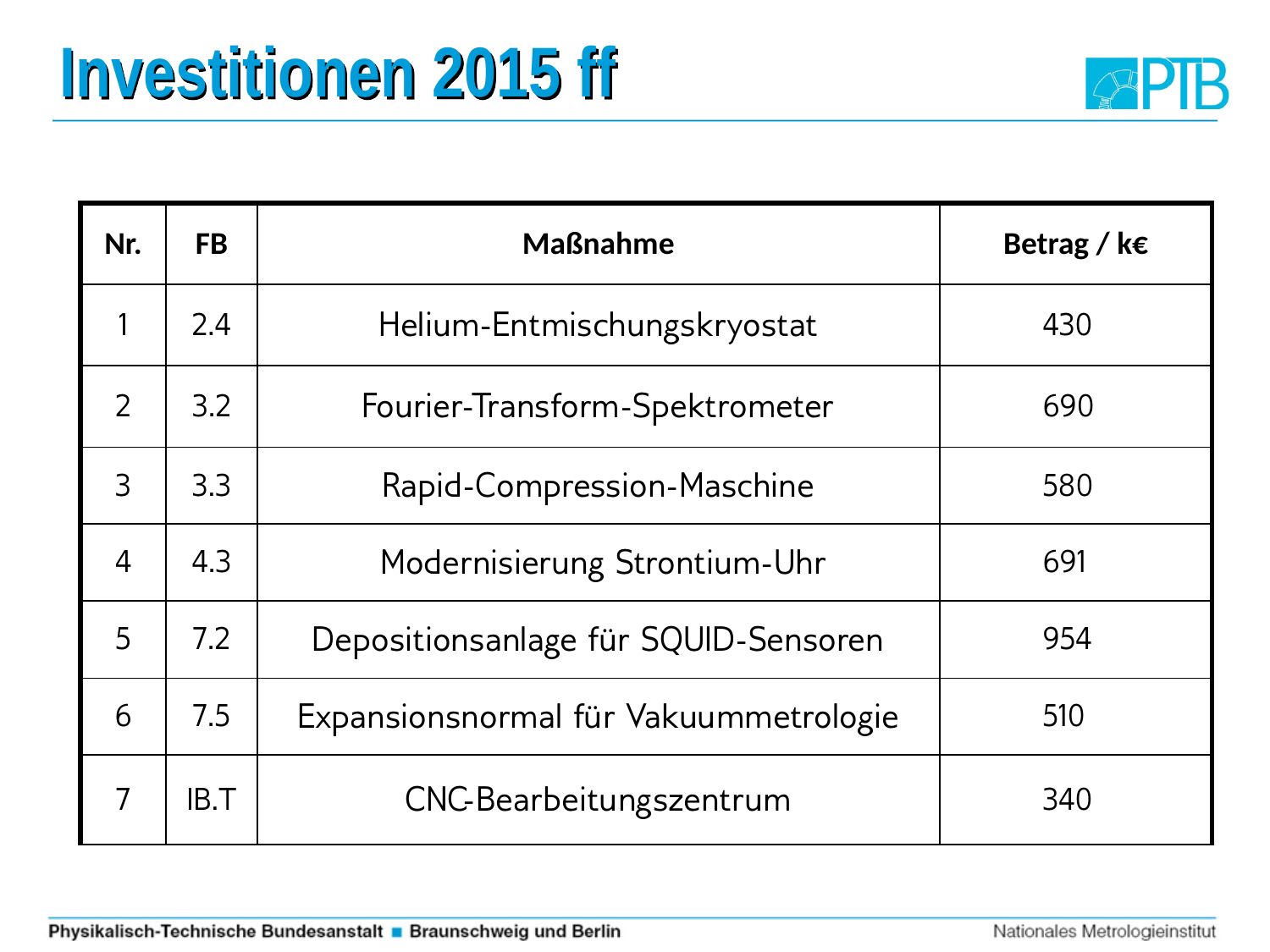

Investitionen 2015 ff
| Nr. | FB | Maßnahme | Betrag / k€ |
| --- | --- | --- | --- |
| 1 | 2.4 | Helium-Entmischungskryostat | 430 |
| 2 | 3.2 | Fourier-Transform-Spektrometer | 690 |
| 3 | 3.3 | Rapid-Compression-Maschine | 580 |
| 4 | 4.3 | Modernisierung Strontium-Uhr | 691 |
| 5 | 7.2 | Depositionsanlage für SQUID-Sensoren | 954 |
| 6 | 7.5 | Expansionsnormal für Vakuummetrologie | 510 |
| 7 | IB.T | CNC-Bearbeitungszentrum | 340 |